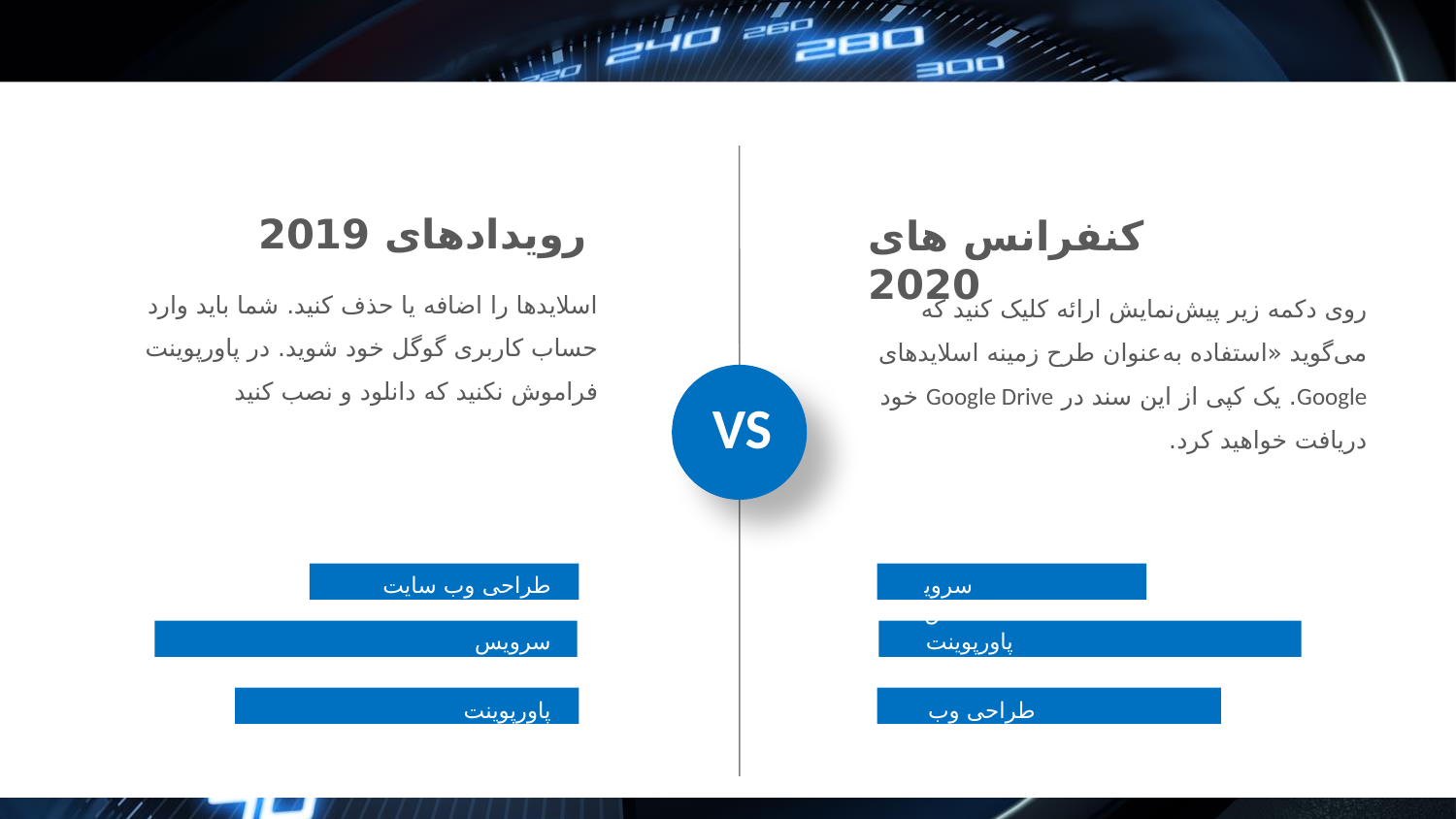

#
رویدادهای 2019
کنفرانس های 2020
اسلایدها را اضافه یا حذف کنید. شما باید وارد حساب کاربری گوگل خود شوید. در پاورپوینت فراموش نکنید که دانلود و نصب کنید
روی دکمه زیر پیش‌نمایش ارائه کلیک کنید که می‌گوید «استفاده به‌عنوان طرح زمینه اسلایدهای Google. یک کپی از این سند در Google Drive خود دریافت خواهید کرد.

VS

طراحی وب سایت

سرویس

سرویس

پاورپوینت

پاورپوینت
طراحی وب سایت